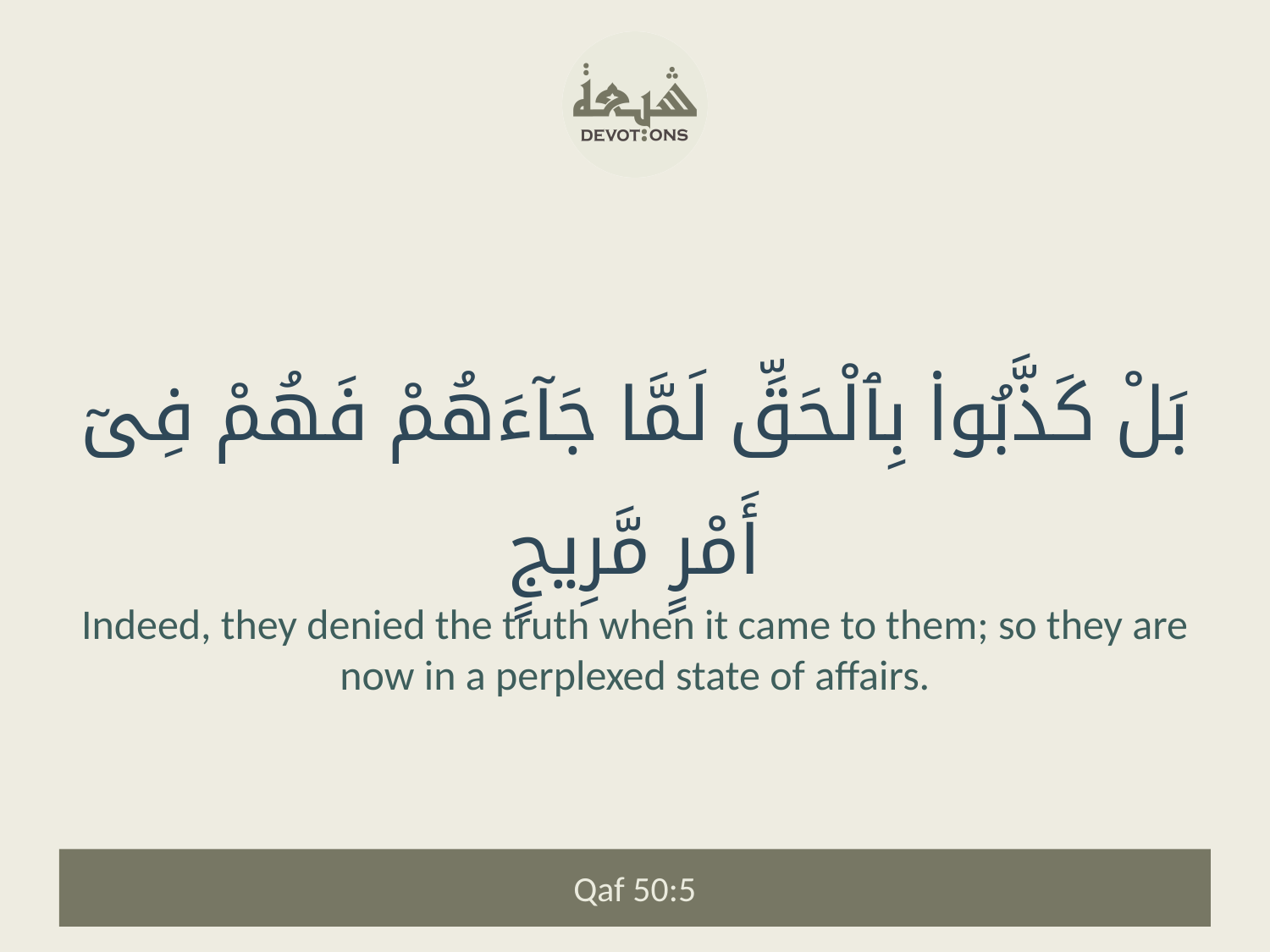

بَلْ كَذَّبُوا۟ بِٱلْحَقِّ لَمَّا جَآءَهُمْ فَهُمْ فِىٓ أَمْرٍ مَّرِيجٍ
Indeed, they denied the truth when it came to them; so they are now in a perplexed state of affairs.
Qaf 50:5